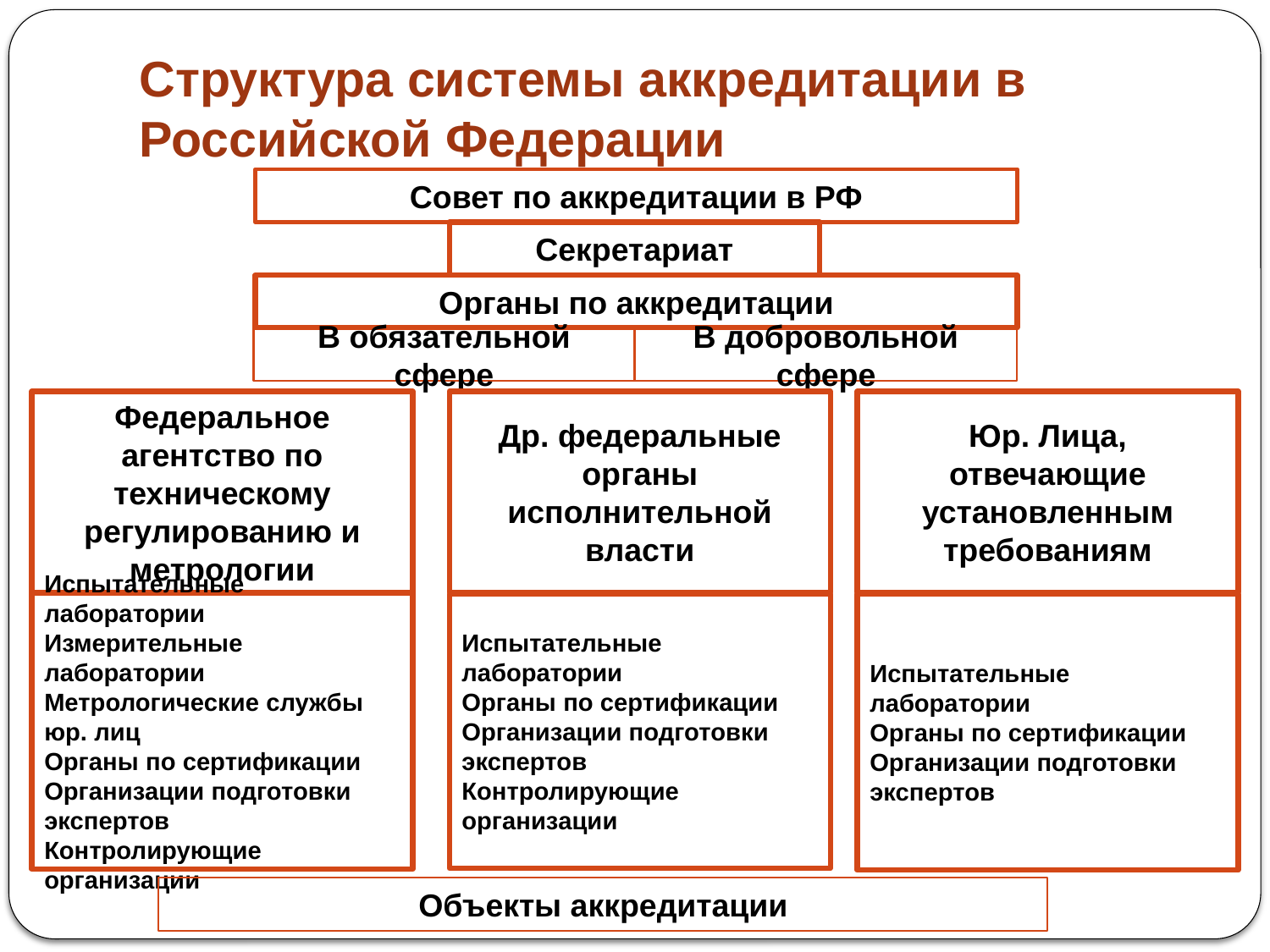

# Структура системы аккредитации в Российской Федерации
Совет по аккредитации в РФ
Секретариат
Органы по аккредитации
В обязательной сфере
В добровольной сфере
Федеральное агентство по техническому регулированию и метрологии
Др. федеральные органы исполнительной власти
Юр. Лица, отвечающие установленным требованиям
Испытательные лаборатории
Измерительные лаборатории
Метрологические службы юр. лиц
Органы по сертификации
Организации подготовки экспертов
Контролирующие организации
Испытательные лаборатории
Органы по сертификации
Организации подготовки экспертов
Контролирующие организации
Испытательные лаборатории
Органы по сертификации
Организации подготовки экспертов
Объекты аккредитации